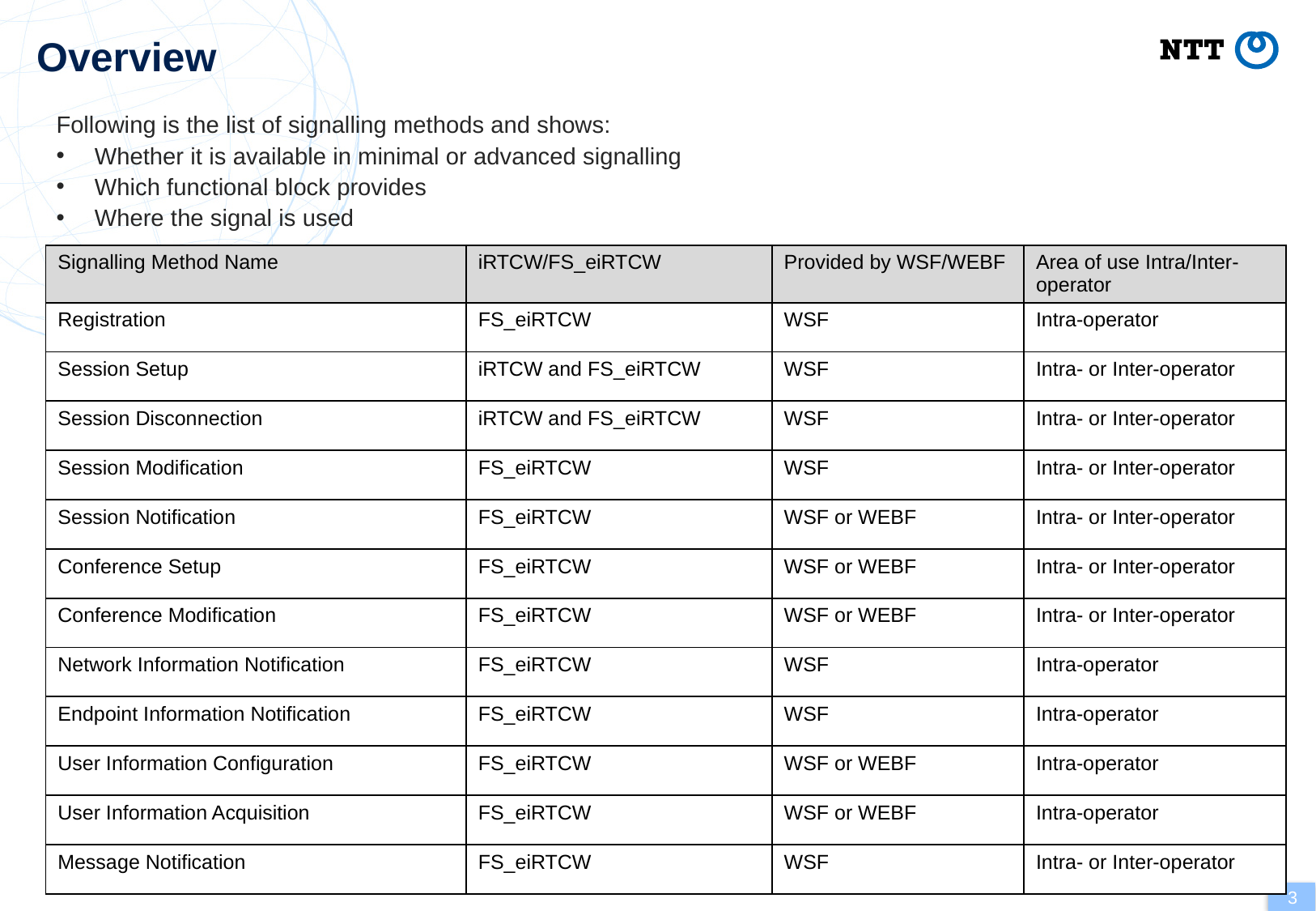

# Overview
Following is the list of signalling methods and shows:
Whether it is available in minimal or advanced signalling
Which functional block provides
Where the signal is used
| Signalling Method Name | iRTCW/FS\_eiRTCW | Provided by WSF/WEBF | Area of use Intra/Inter-operator |
| --- | --- | --- | --- |
| Registration | FS\_eiRTCW | WSF | Intra-operator |
| Session Setup | iRTCW and FS\_eiRTCW | WSF | Intra- or Inter-operator |
| Session Disconnection | iRTCW and FS\_eiRTCW | WSF | Intra- or Inter-operator |
| Session Modification | FS\_eiRTCW | WSF | Intra- or Inter-operator |
| Session Notification | FS\_eiRTCW | WSF or WEBF | Intra- or Inter-operator |
| Conference Setup | FS\_eiRTCW | WSF or WEBF | Intra- or Inter-operator |
| Conference Modification | FS\_eiRTCW | WSF or WEBF | Intra- or Inter-operator |
| Network Information Notification | FS\_eiRTCW | WSF | Intra-operator |
| Endpoint Information Notification | FS\_eiRTCW | WSF | Intra-operator |
| User Information Configuration | FS\_eiRTCW | WSF or WEBF | Intra-operator |
| User Information Acquisition | FS\_eiRTCW | WSF or WEBF | Intra-operator |
| Message Notification | FS\_eiRTCW | WSF | Intra- or Inter-operator |